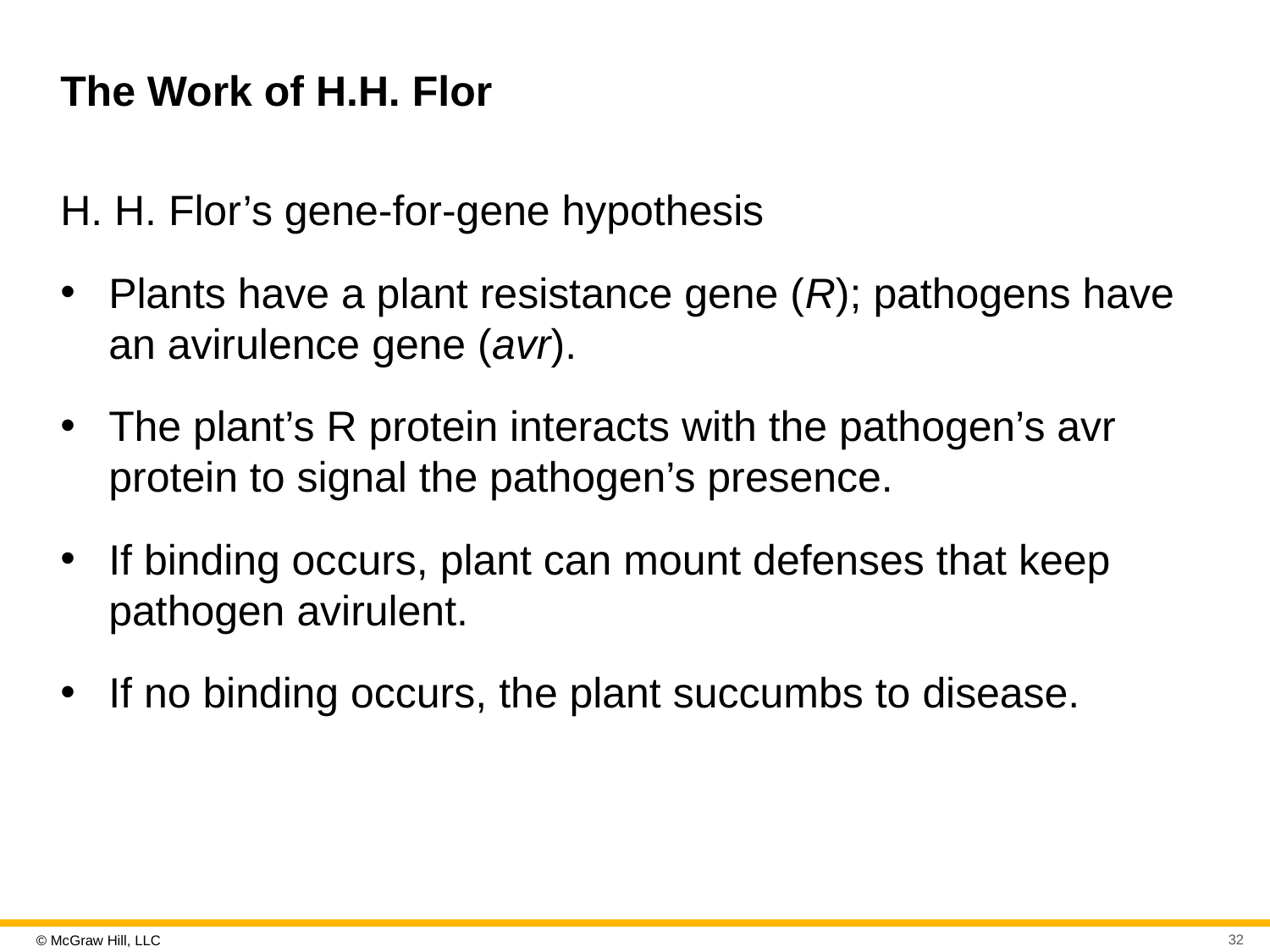

# The Work of H.H. Flor
H. H. Flor’s gene-for-gene hypothesis
Plants have a plant resistance gene (R); pathogens have an avirulence gene (avr).
The plant’s R protein interacts with the pathogen’s avr protein to signal the pathogen’s presence.
If binding occurs, plant can mount defenses that keep pathogen avirulent.
If no binding occurs, the plant succumbs to disease.
32